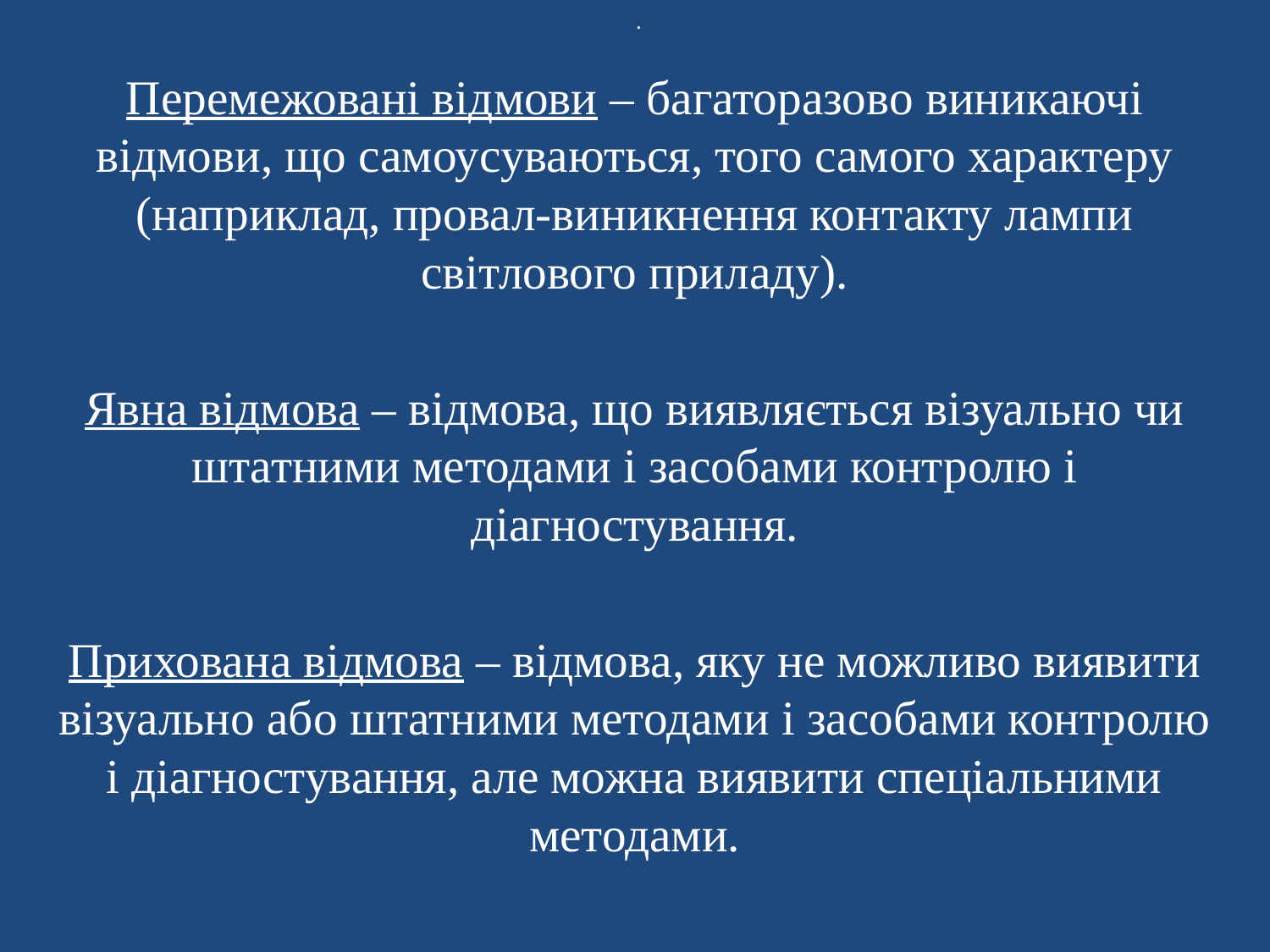

# .
Перемежовані відмови – багаторазово виникаючі відмови, що самоусуваються, того самого характеру (наприклад, провал-виникнення контакту лампи світлового приладу).

Явна відмова – відмова, що виявляється візуально чи штатними методами і засобами контролю і діагностування.

Прихована відмова – відмова, яку не можливо виявити візуально або штатними методами і засобами контролю і діагностування, але можна виявити спеціальними методами.